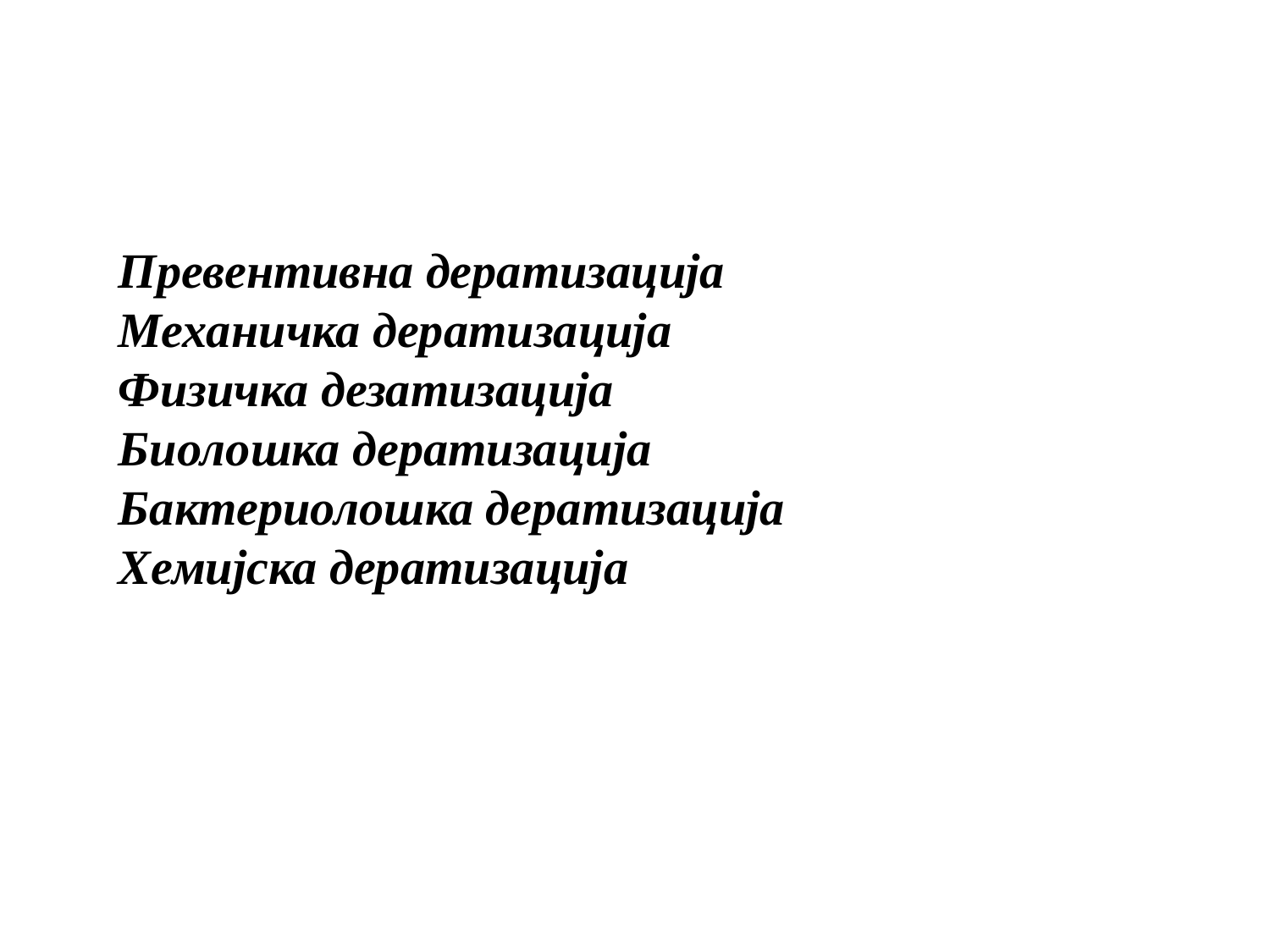

Превентивна дератизација
Механичка дератизација
Физичка дезатизација
Биолошка дератизација
Бактериолошка дератизација
Хемијска дератизација